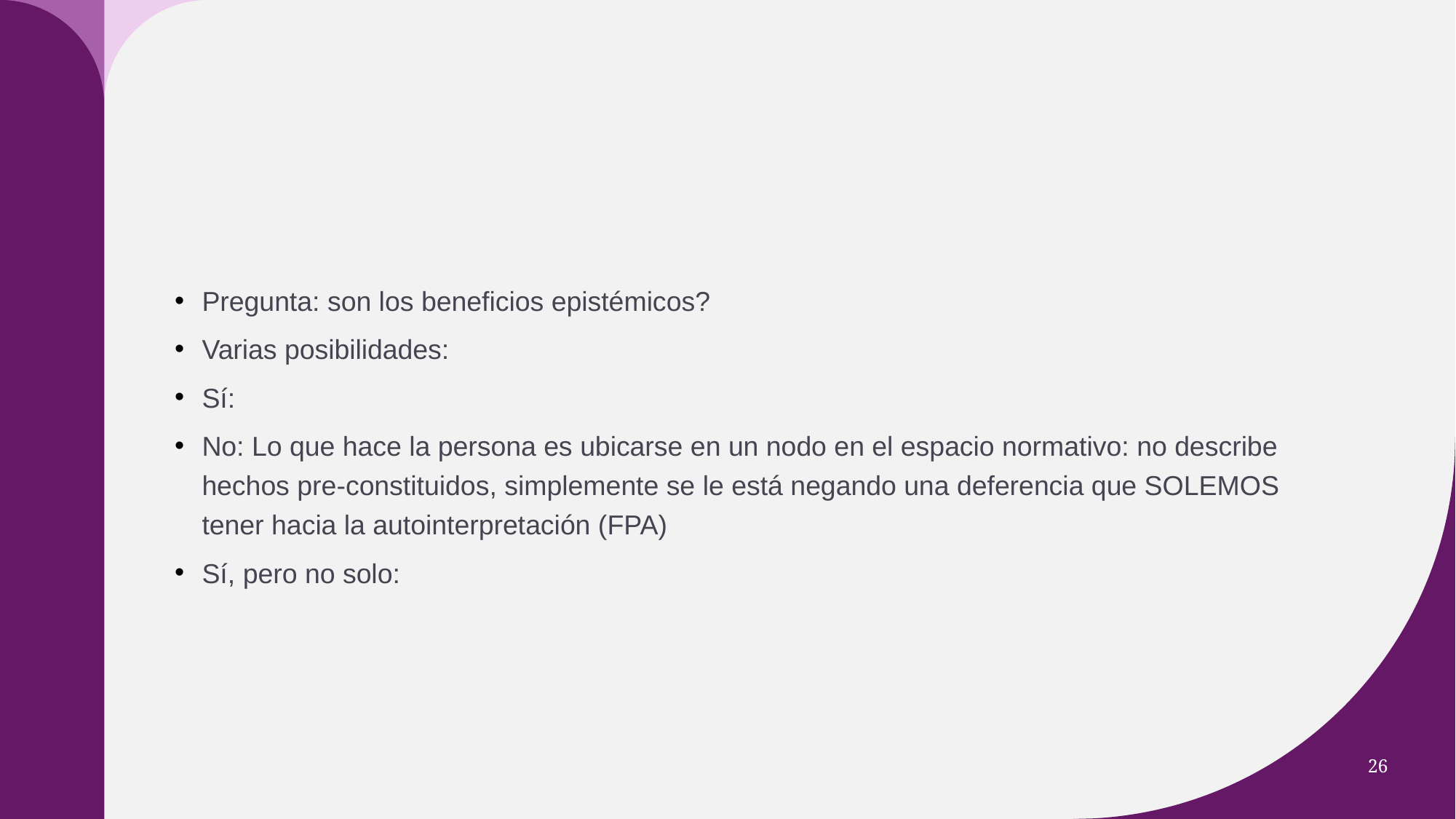

#
Pregunta: son los beneficios epistémicos?
Varias posibilidades:
Sí:
No: Lo que hace la persona es ubicarse en un nodo en el espacio normativo: no describe hechos pre-constituidos, simplemente se le está negando una deferencia que SOLEMOS tener hacia la autointerpretación (FPA)
Sí, pero no solo:
26